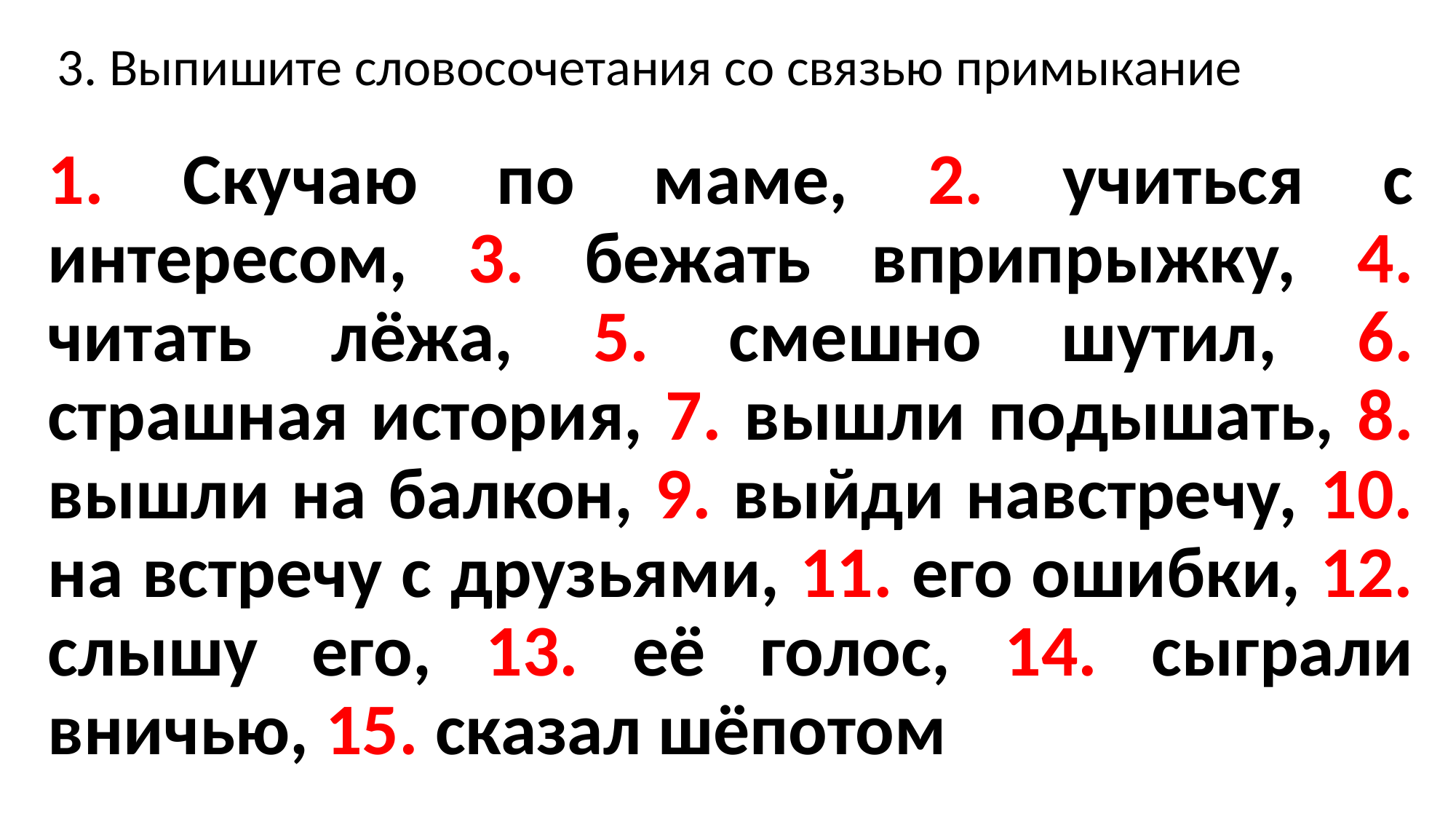

# 3. Выпишите словосочетания со связью примыкание
1. Скучаю по маме, 2. учиться с интересом, 3. бежать вприпрыжку, 4. читать лёжа, 5. смешно шутил, 6. страшная история, 7. вышли подышать, 8. вышли на балкон, 9. выйди навстречу, 10. на встречу с друзьями, 11. его ошибки, 12. слышу его, 13. её голос, 14. сыграли вничью, 15. сказал шёпотом